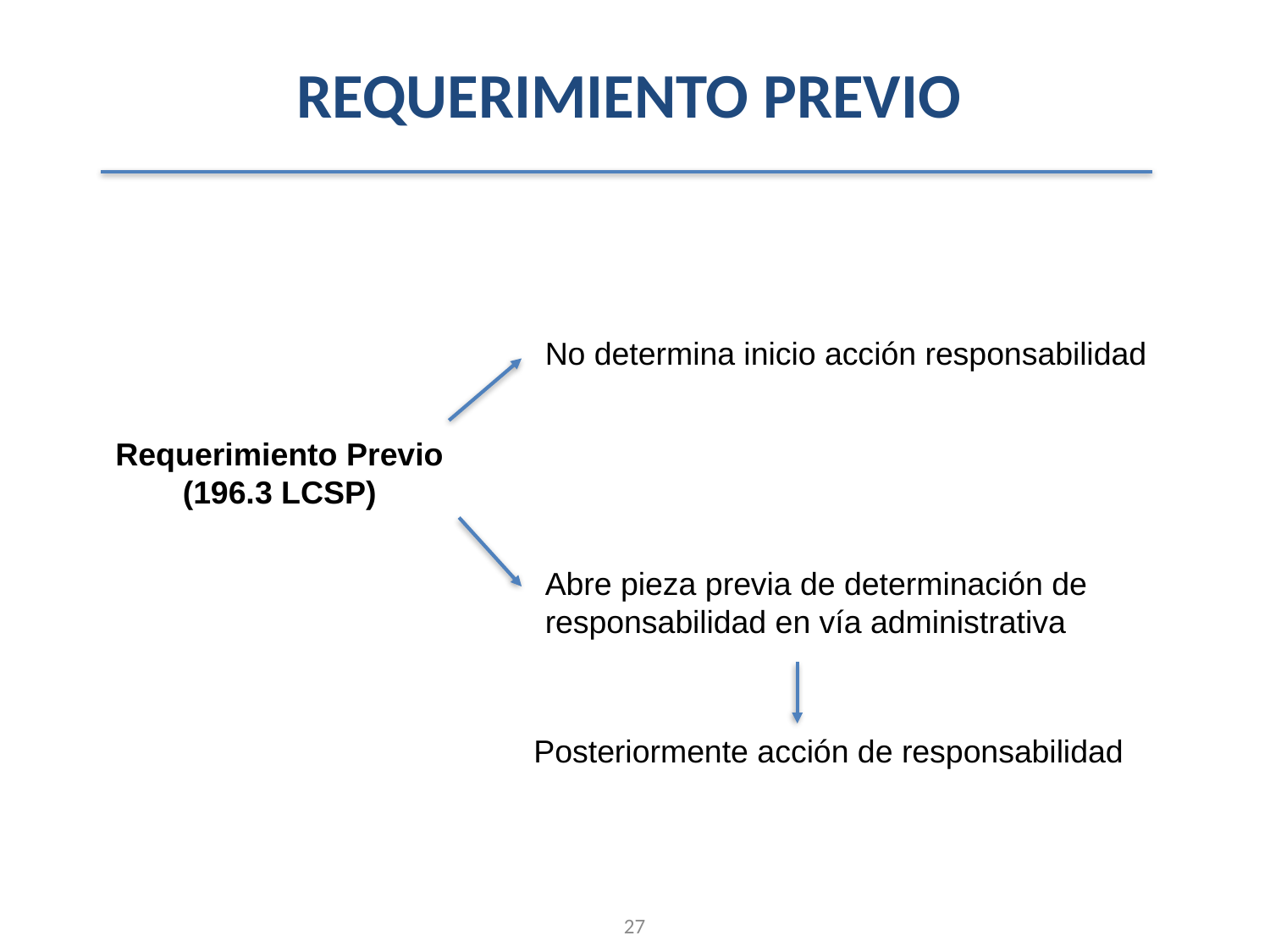

REQUERIMIENTO PREVIO

No determina inicio acción responsabilidad
Requerimiento Previo
(196.3 LCSP)
Abre pieza previa de determinación de responsabilidad en vía administrativa
Posteriormente acción de responsabilidad
27